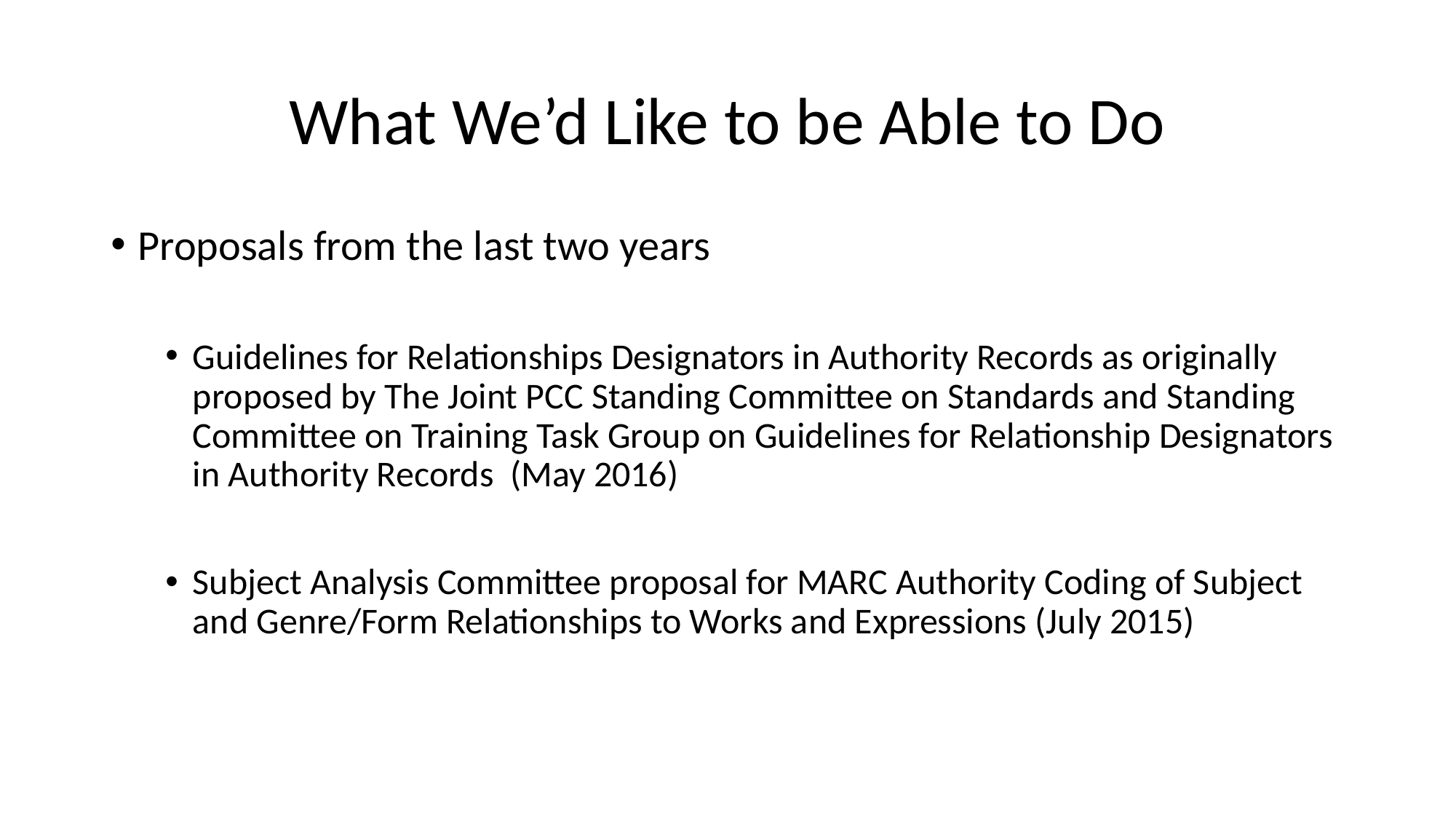

# What We’d Like to be Able to Do
Proposals from the last two years

Guidelines for Relationships Designators in Authority Records as originally proposed by The Joint PCC Standing Committee on Standards and Standing Committee on Training Task Group on Guidelines for Relationship Designators in Authority Records  (May 2016)

Subject Analysis Committee proposal for MARC Authority Coding of Subject and Genre/Form Relationships to Works and Expressions (July 2015)